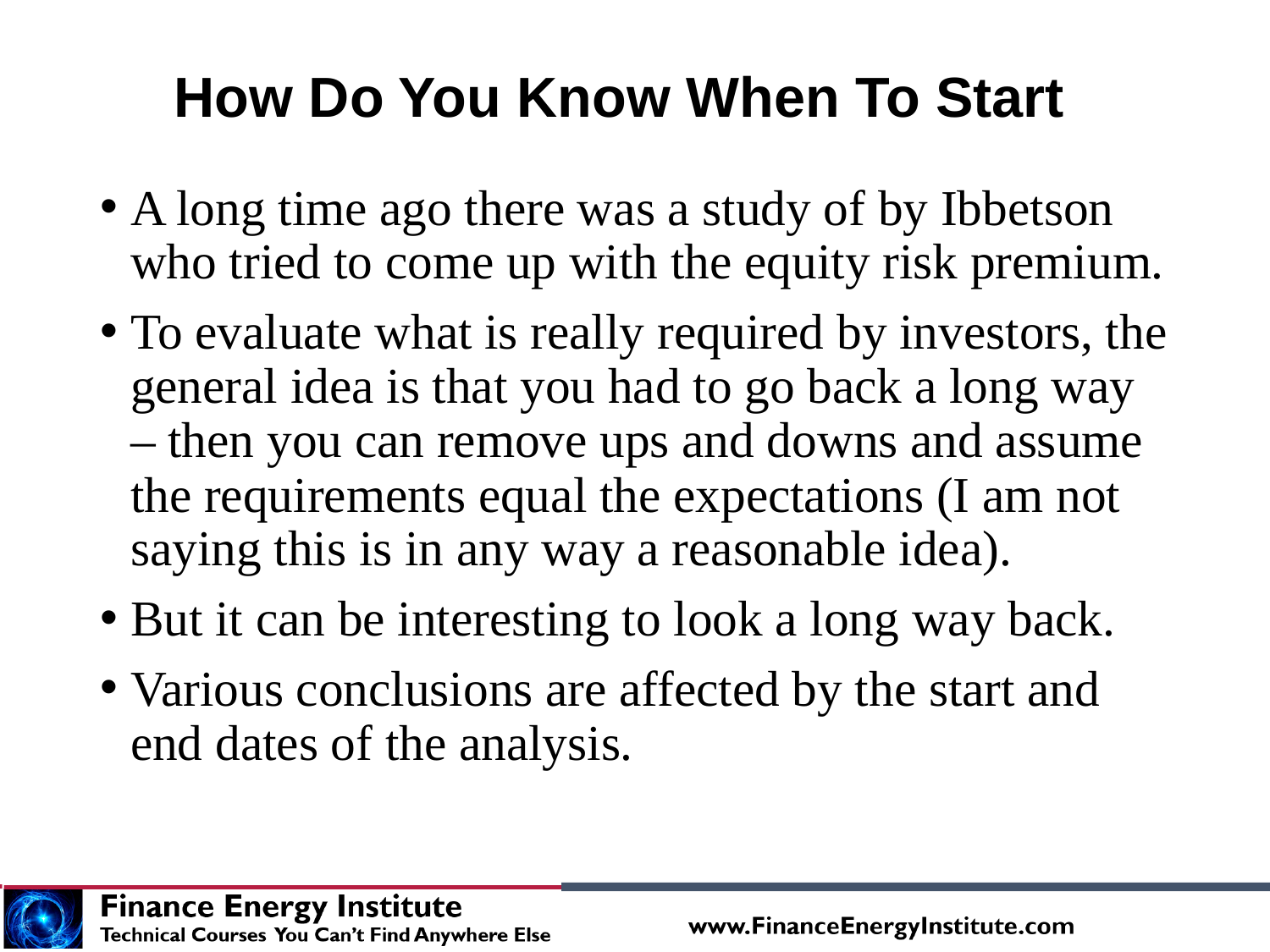

# How Do You Know When To Start
A long time ago there was a study of by Ibbetson who tried to come up with the equity risk premium.
To evaluate what is really required by investors, the general idea is that you had to go back a long way – then you can remove ups and downs and assume the requirements equal the expectations (I am not saying this is in any way a reasonable idea).
But it can be interesting to look a long way back.
Various conclusions are affected by the start and end dates of the analysis.